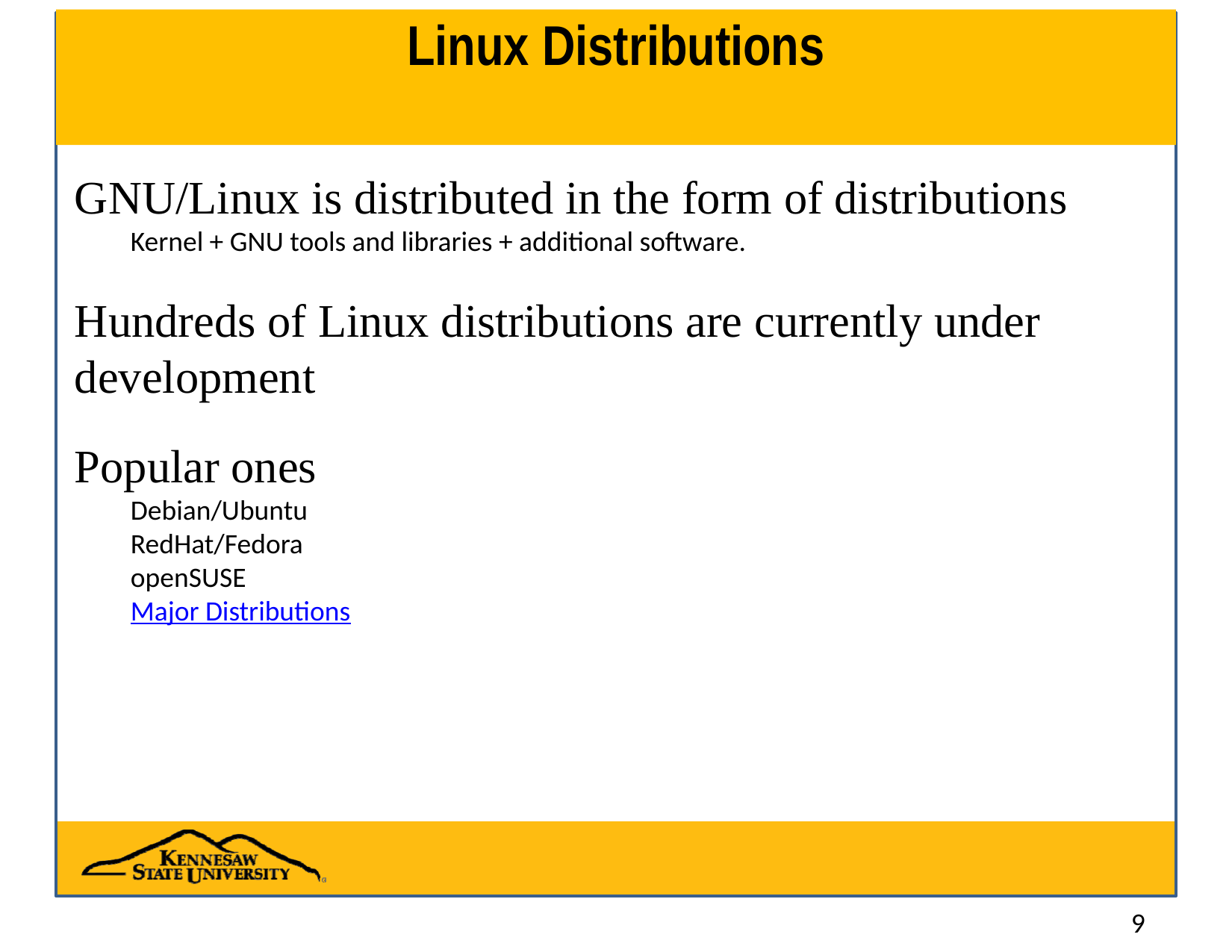

# Linux Distributions
GNU/Linux is distributed in the form of distributions
Kernel + GNU tools and libraries + additional software.

Hundreds of Linux distributions are currently under development

Popular ones
Debian/Ubuntu
RedHat/Fedora
openSUSE
Major Distributions